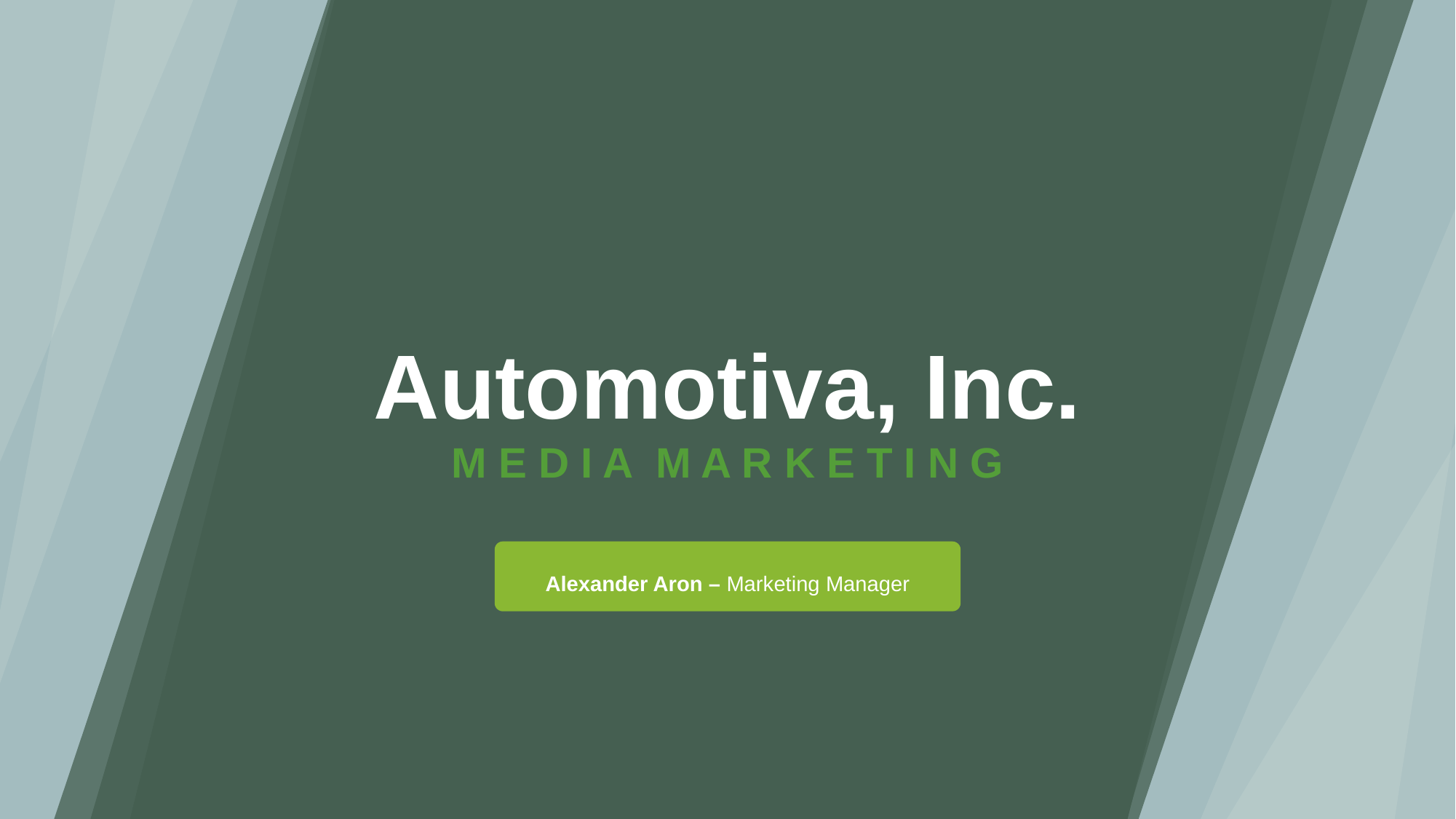

# Automotiva, Inc.
M E D I A  M A R K E T I N G
Alexander Aron – Marketing Manager